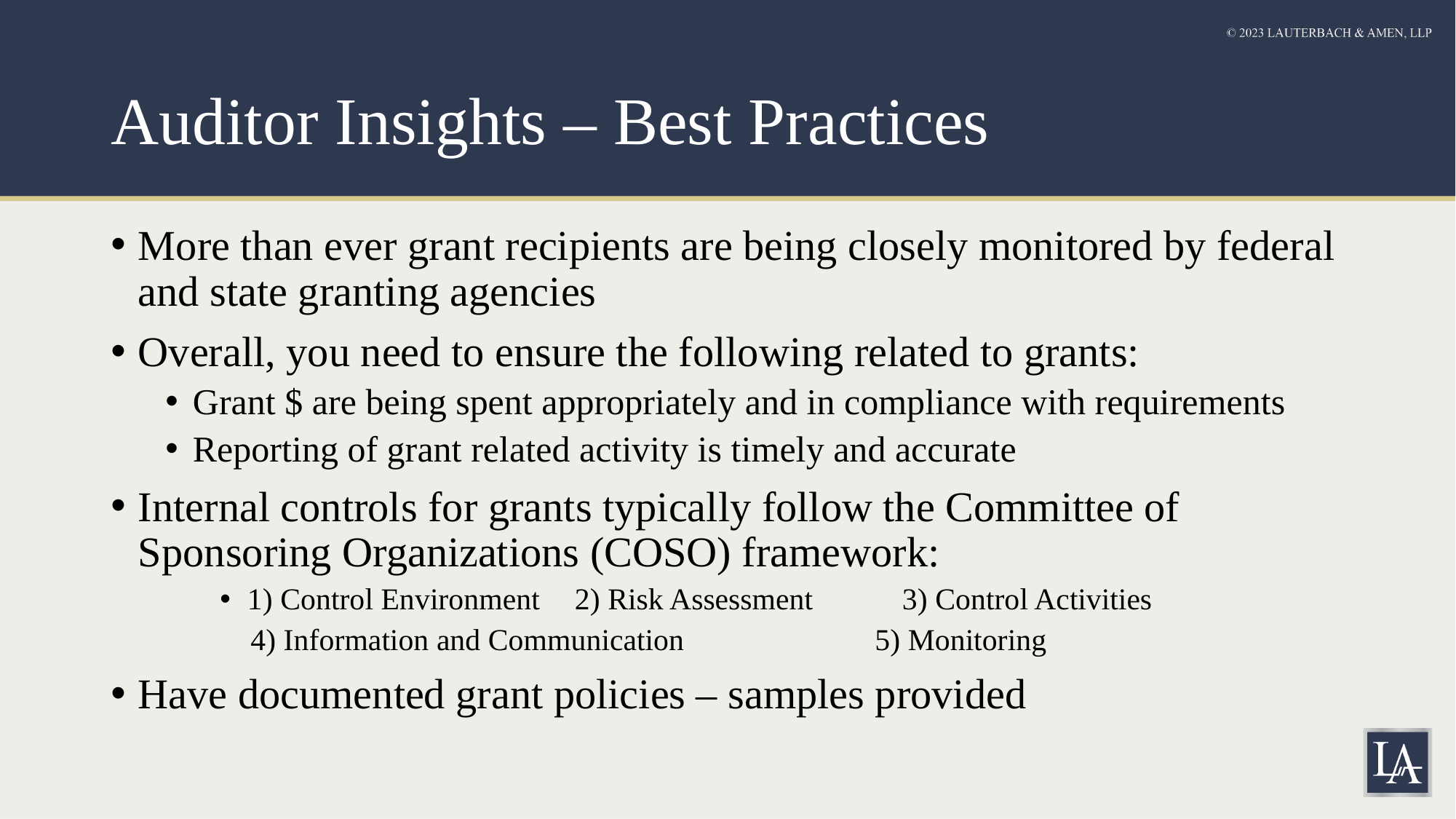

# Auditor Insights – Best Practices
More than ever grant recipients are being closely monitored by federal and state granting agencies
Overall, you need to ensure the following related to grants:
Grant $ are being spent appropriately and in compliance with requirements
Reporting of grant related activity is timely and accurate
Internal controls for grants typically follow the Committee of Sponsoring Organizations (COSO) framework:
1) Control Environment	2) Risk Assessment	3) Control Activities
    4) Information and Communication		5) Monitoring
Have documented grant policies – samples provided

16